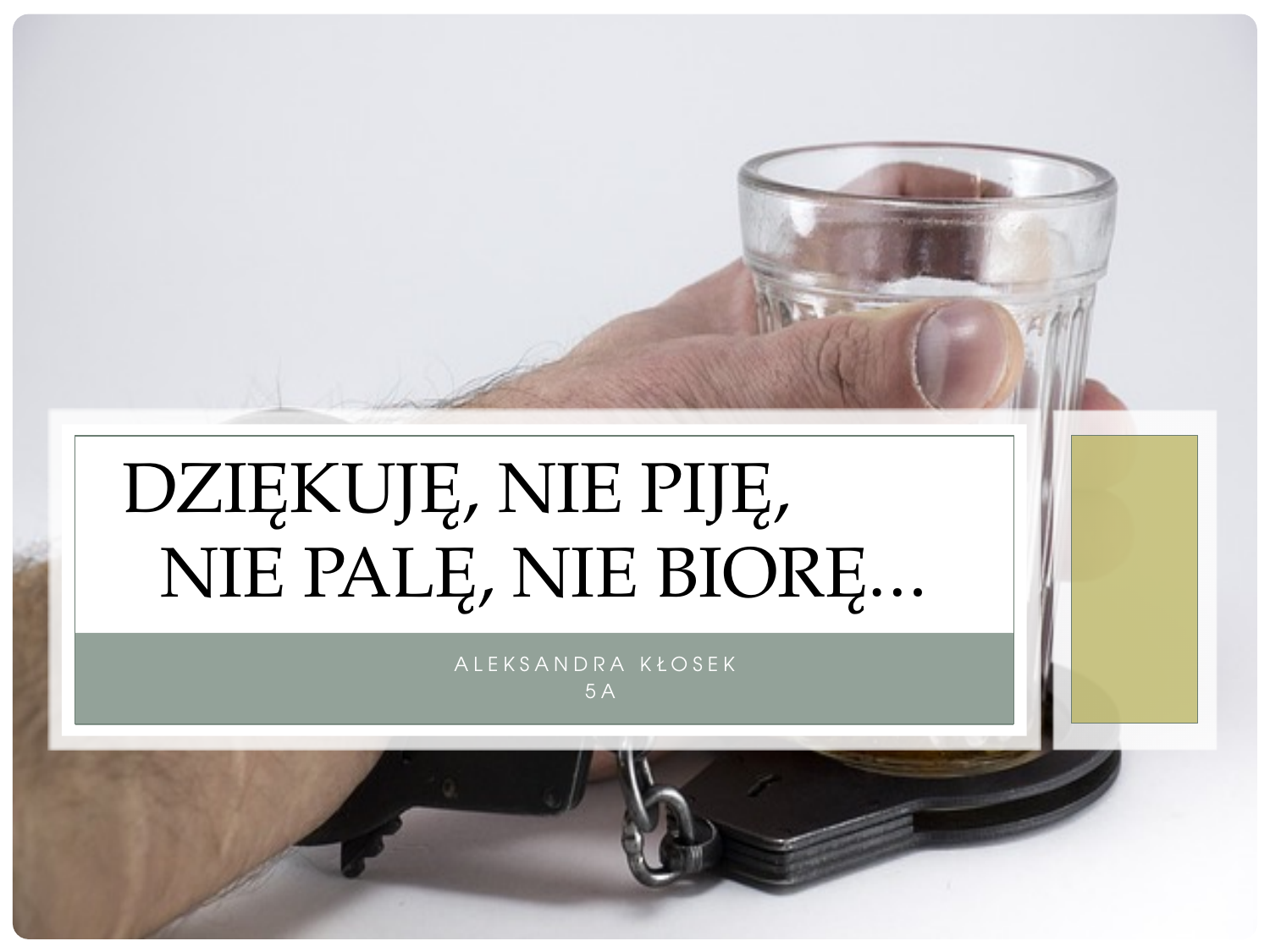

# DziękujĘ, nie pijĘ,           nie palĘ, nie biorę…
Aleksandra Kłosek
5a